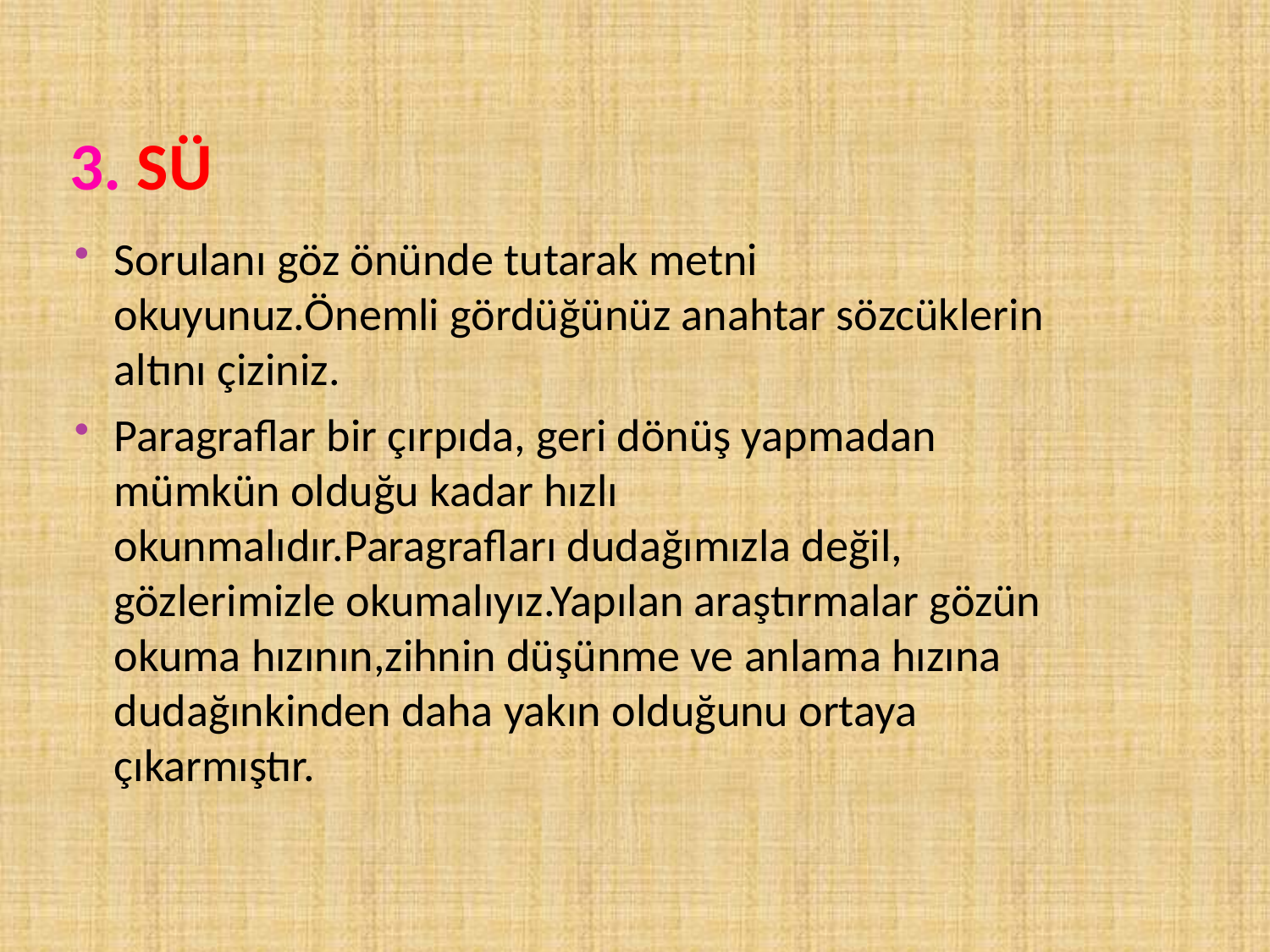

# 3. SÜ
Sorulanı göz önünde tutarak metni okuyunuz.Önemli gördüğünüz anahtar sözcüklerin altını çiziniz.
Paragraflar bir çırpıda, geri dönüş yapmadan mümkün olduğu kadar hızlı okunmalıdır.Paragrafları dudağımızla değil, gözlerimizle okumalıyız.Yapılan araştırmalar gözün okuma hızının,zihnin düşünme ve anlama hızına dudağınkinden daha yakın olduğunu ortaya çıkarmıştır.